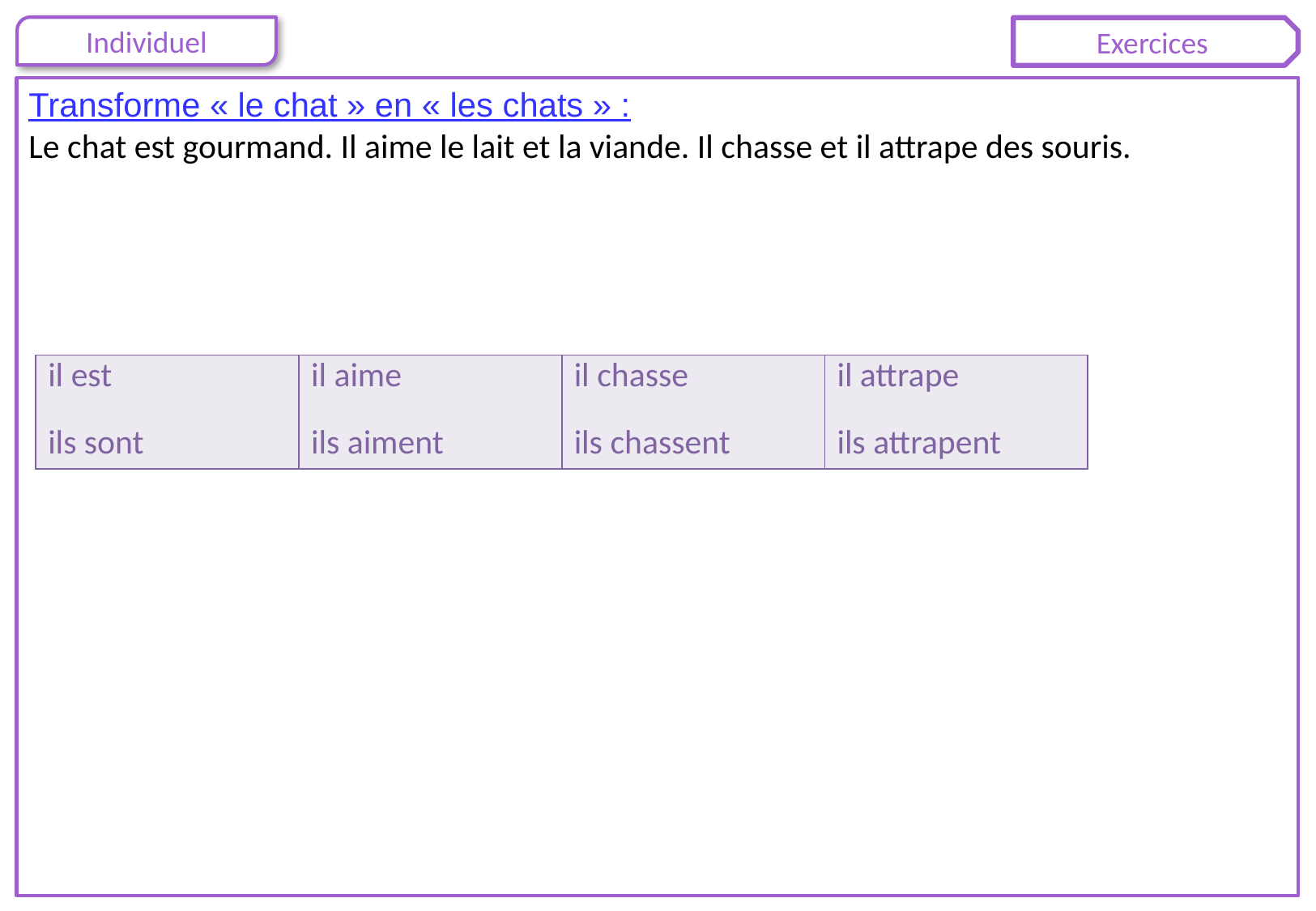

Transforme « le chat » en « les chats » :
Le chat est gourmand. Il aime le lait et la viande. Il chasse et il attrape des souris.
| il est ils sont | il aime ils aiment | il chasse ils chassent | il attrape ils attrapent |
| --- | --- | --- | --- |